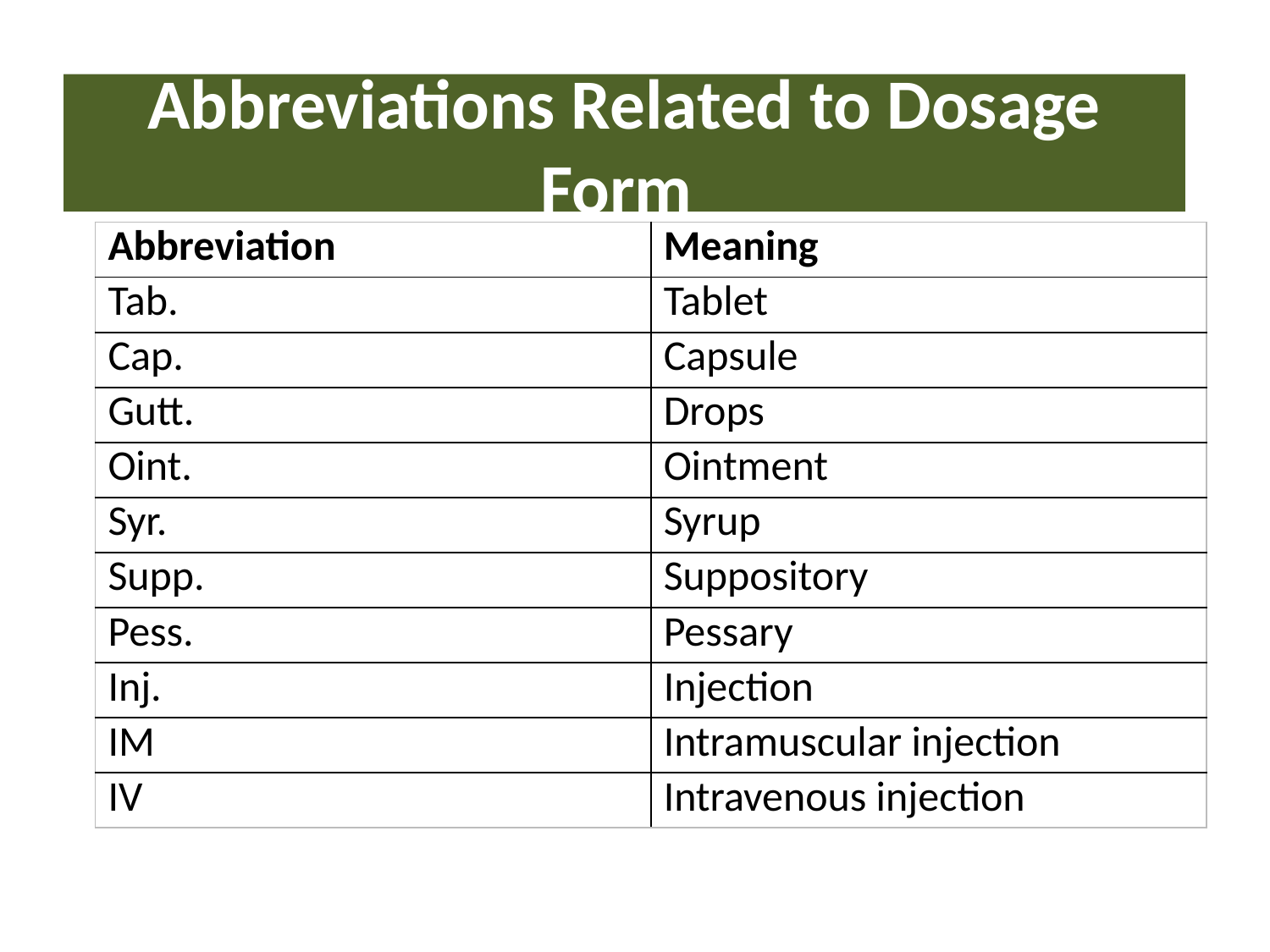

# Abbreviations Related to Dosage Form
| Abbreviation | Meaning |
| --- | --- |
| Tab. | Tablet |
| Cap. | Capsule |
| Gutt. | Drops |
| Oint. | Ointment |
| Syr. | Syrup |
| Supp. | Suppository |
| Pess. | Pessary |
| Inj. | Injection |
| IM | Intramuscular injection |
| IV | Intravenous injection |